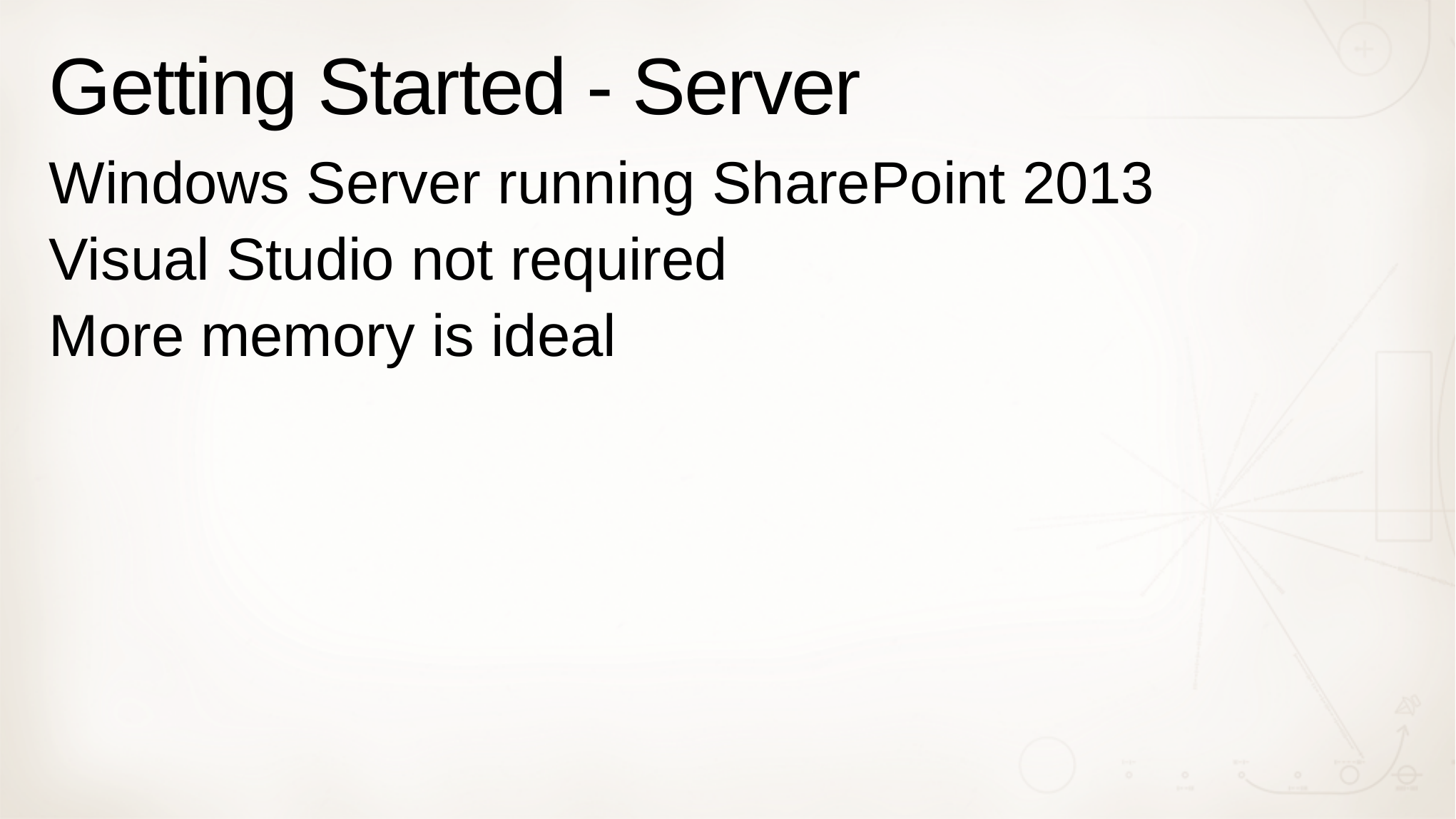

# Getting Started - Server
Windows Server running SharePoint 2013
Visual Studio not required
More memory is ideal